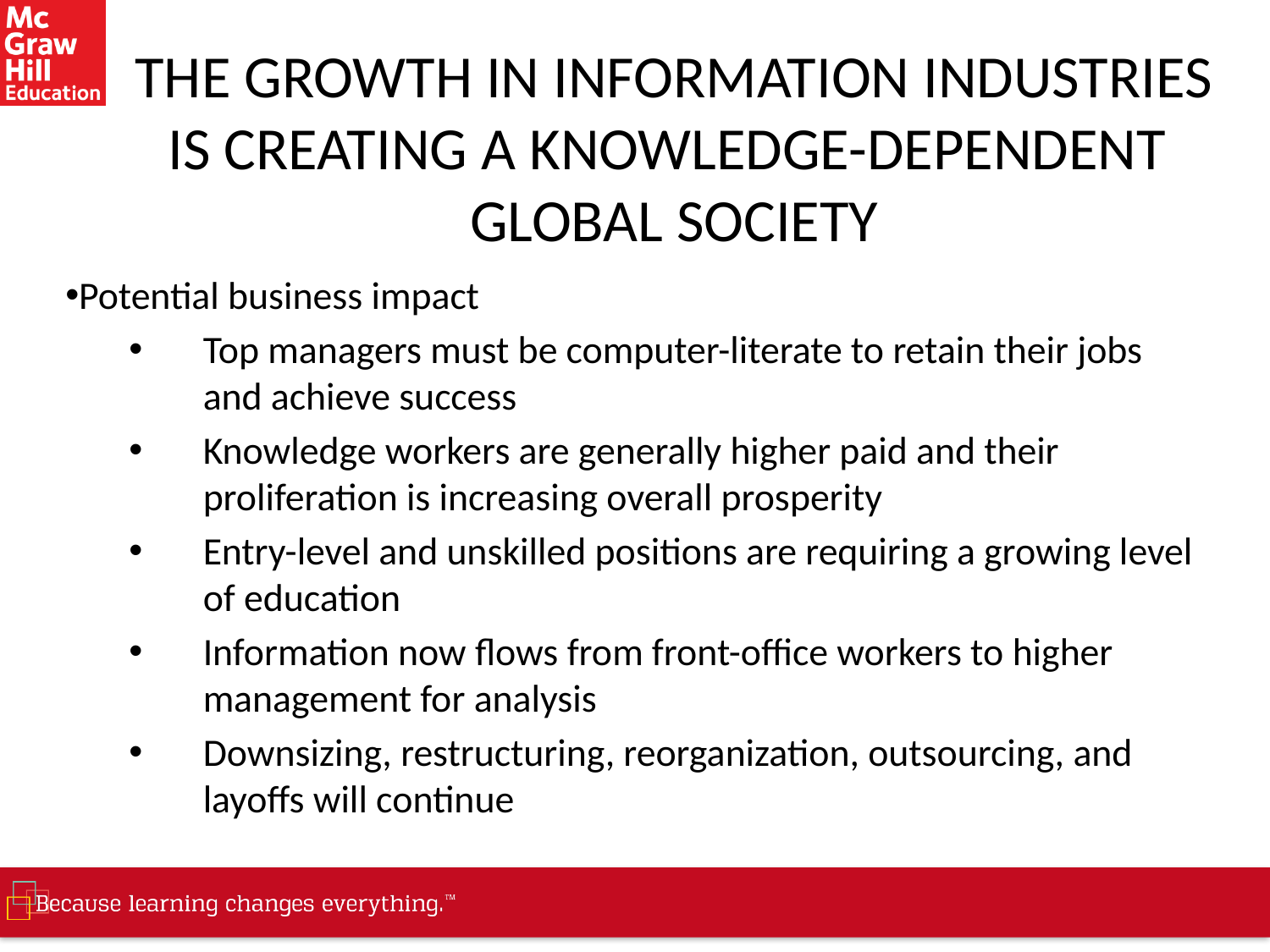

# THE GROWTH IN INFORMATION INDUSTRIES IS CREATING A KNOWLEDGE-DEPENDENT GLOBAL SOCIETY
Potential business impact
Top managers must be computer-literate to retain their jobs and achieve success
Knowledge workers are generally higher paid and their proliferation is increasing overall prosperity
Entry-level and unskilled positions are requiring a growing level of education
Information now flows from front-office workers to higher management for analysis
Downsizing, restructuring, reorganization, outsourcing, and layoffs will continue